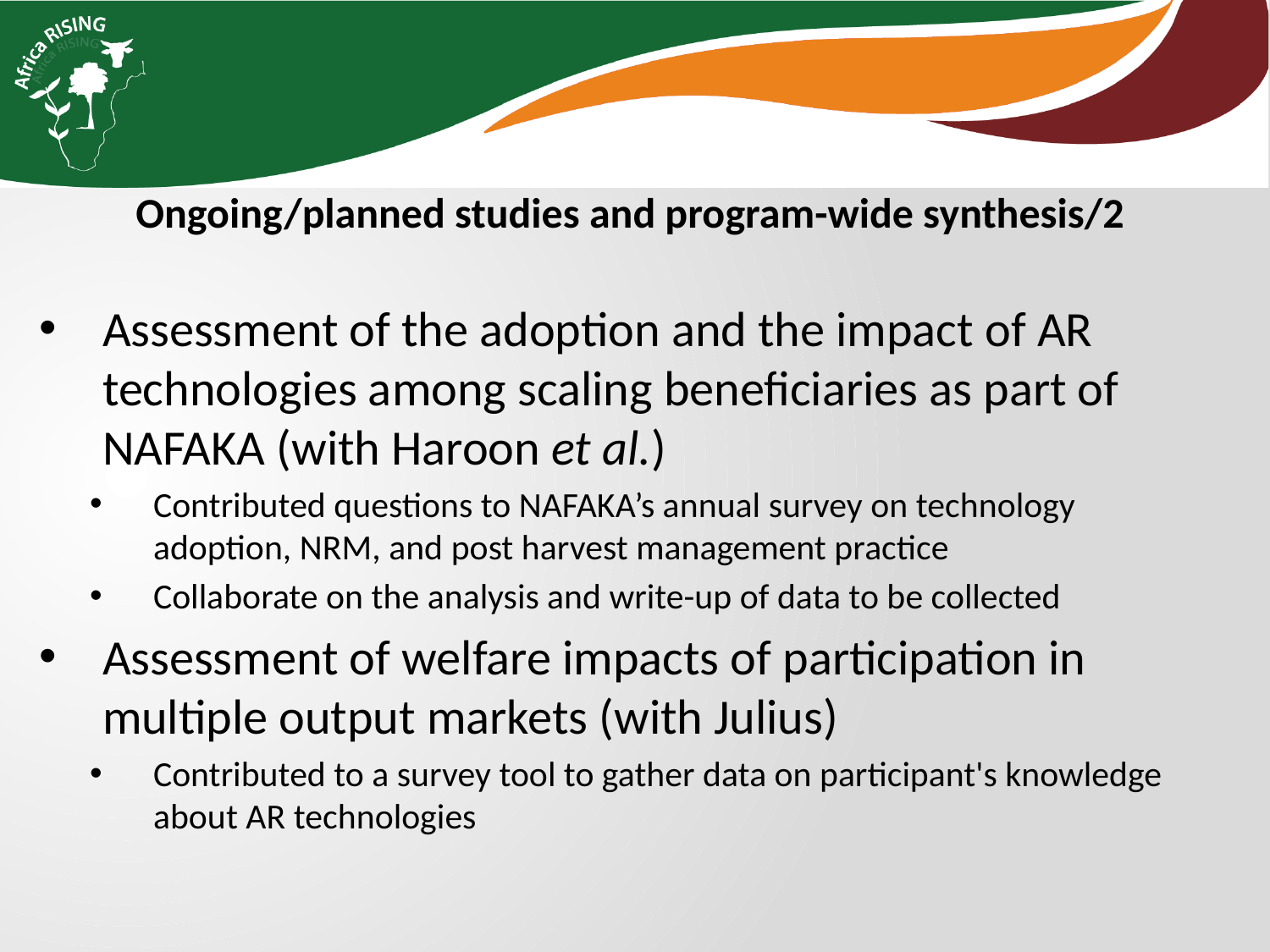

Ongoing/planned studies and program-wide synthesis/2

Assessment of the adoption and the impact of AR technologies among scaling beneficiaries as part of NAFAKA (with Haroon et al.)
Contributed questions to NAFAKA’s annual survey on technology adoption, NRM, and post harvest management practice
Collaborate on the analysis and write-up of data to be collected
Assessment of welfare impacts of participation in multiple output markets (with Julius)
Contributed to a survey tool to gather data on participant's knowledge about AR technologies